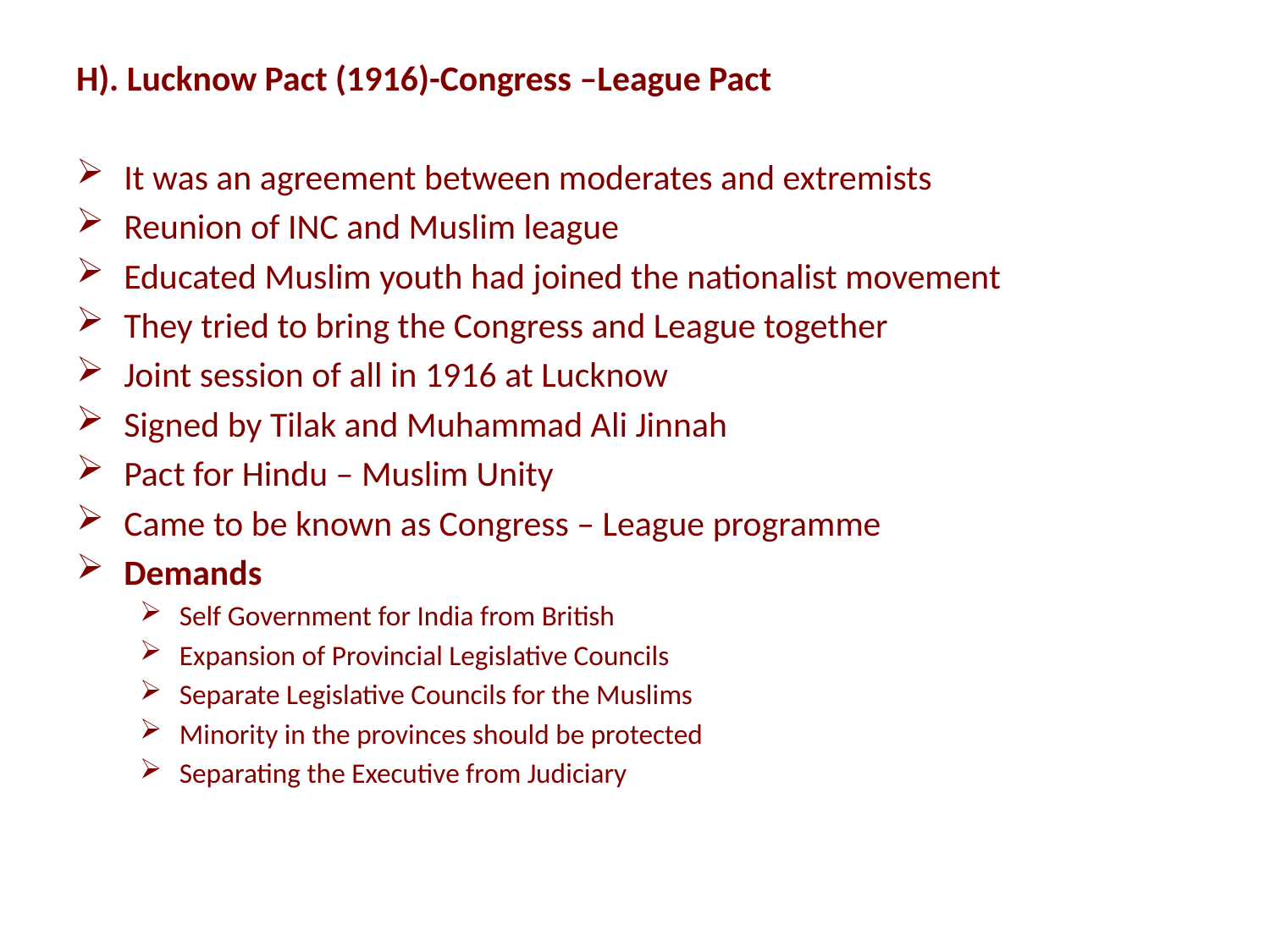

# H). Lucknow Pact (1916)-Congress –League Pact
It was an agreement between moderates and extremists
Reunion of INC and Muslim league
Educated Muslim youth had joined the nationalist movement
They tried to bring the Congress and League together
Joint session of all in 1916 at Lucknow
Signed by Tilak and Muhammad Ali Jinnah
Pact for Hindu – Muslim Unity
Came to be known as Congress – League programme
Demands
Self Government for India from British
Expansion of Provincial Legislative Councils
Separate Legislative Councils for the Muslims
Minority in the provinces should be protected
Separating the Executive from Judiciary